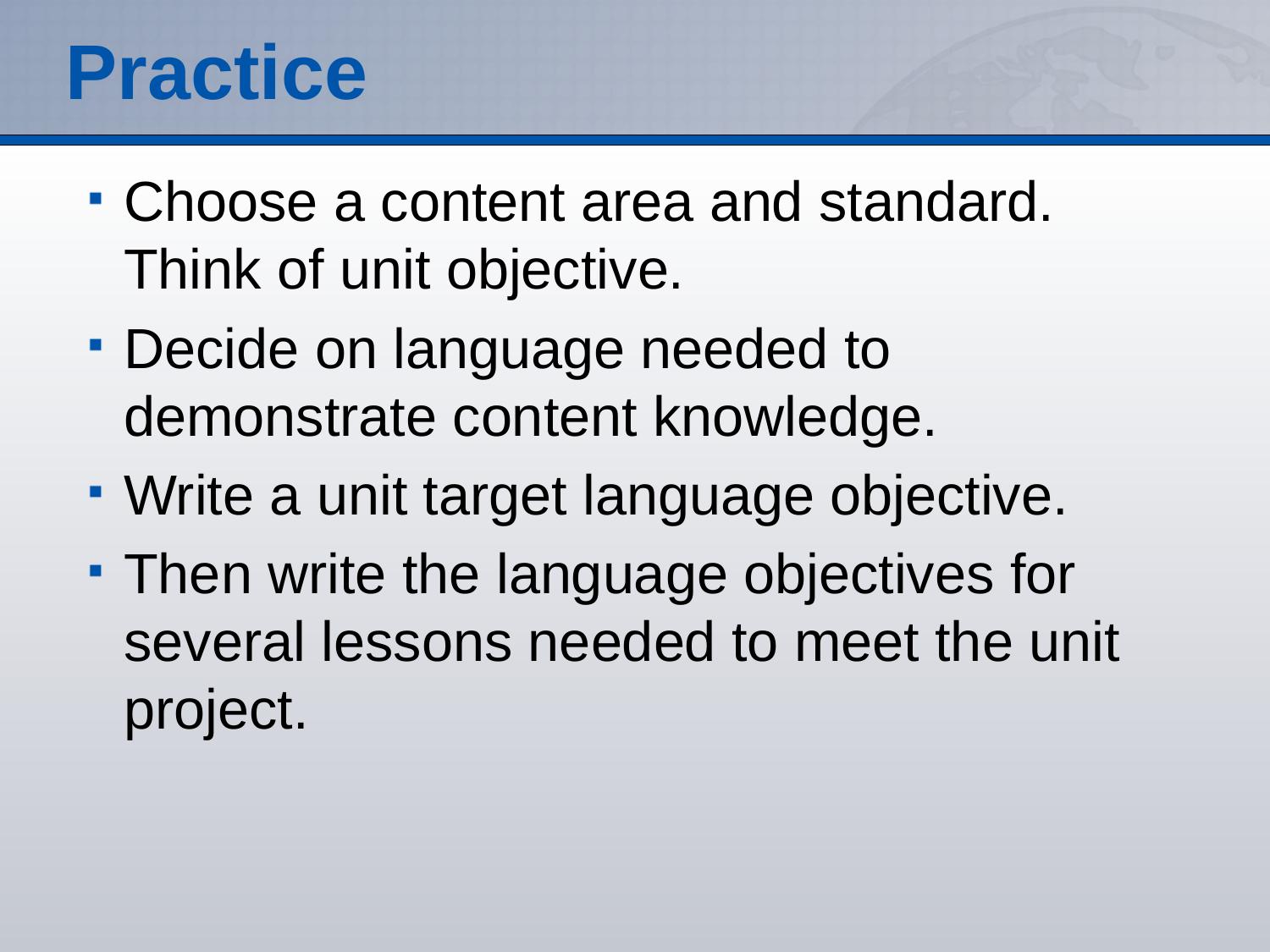

# Practice
Choose a content area and standard. Think of unit objective.
Decide on language needed to demonstrate content knowledge.
Write a unit target language objective.
Then write the language objectives for several lessons needed to meet the unit project.